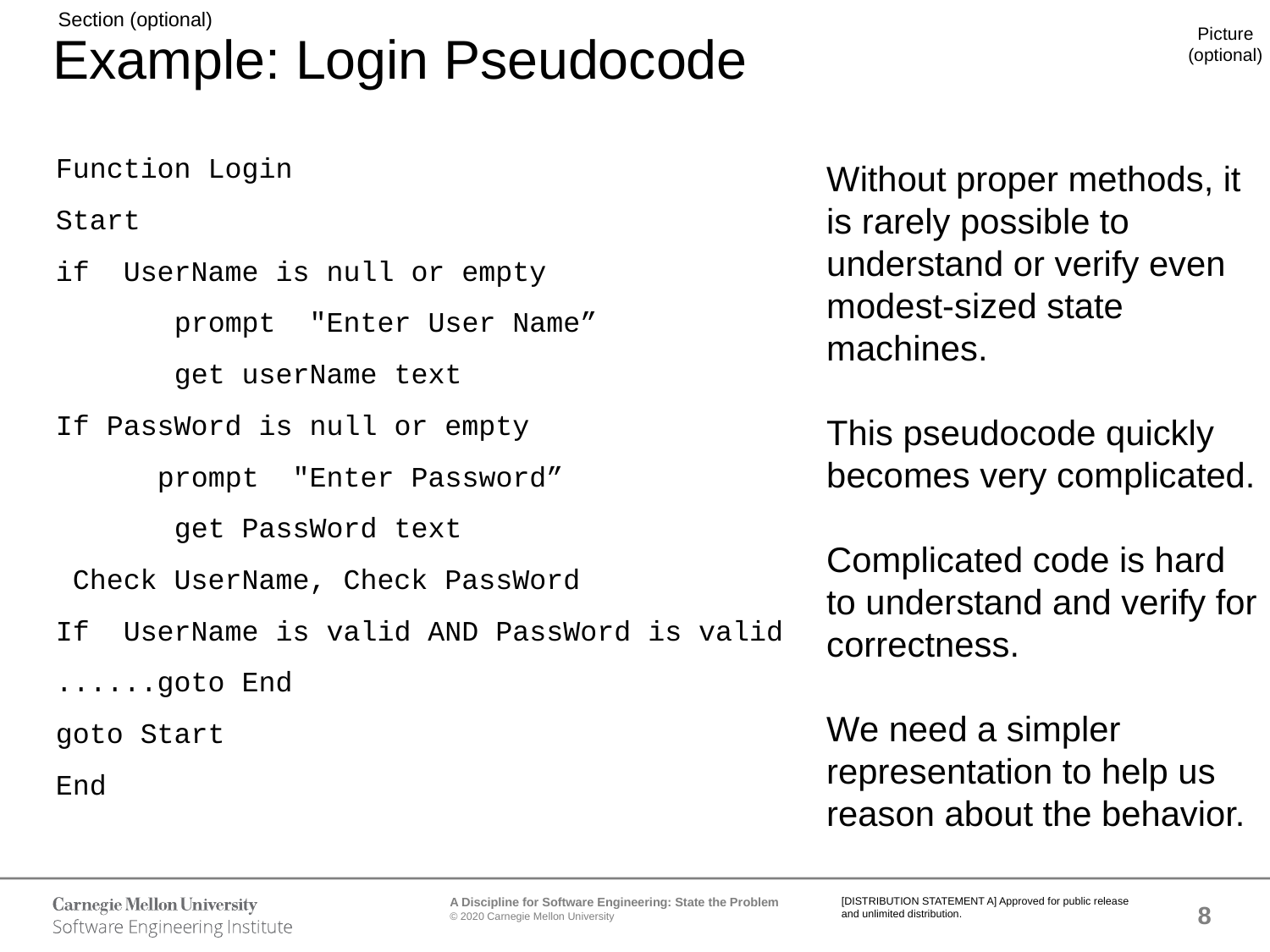

# Example: Login Pseudocode
Function Login
Start
if  UserName is null or empty
       prompt  "Enter User Name”
       get userName text
If PassWord is null or empty
      prompt  "Enter Password”
       get PassWord text
 Check UserName, Check PassWord
If  UserName is valid AND PassWord is valid
......goto End
goto Start
End

Without proper methods, it is rarely possible to understand or verify even modest-sized state machines.

This pseudocode quickly becomes very complicated.

Complicated code is hard to understand and verify for correctness.

We need a simpler representation to help us reason about the behavior.